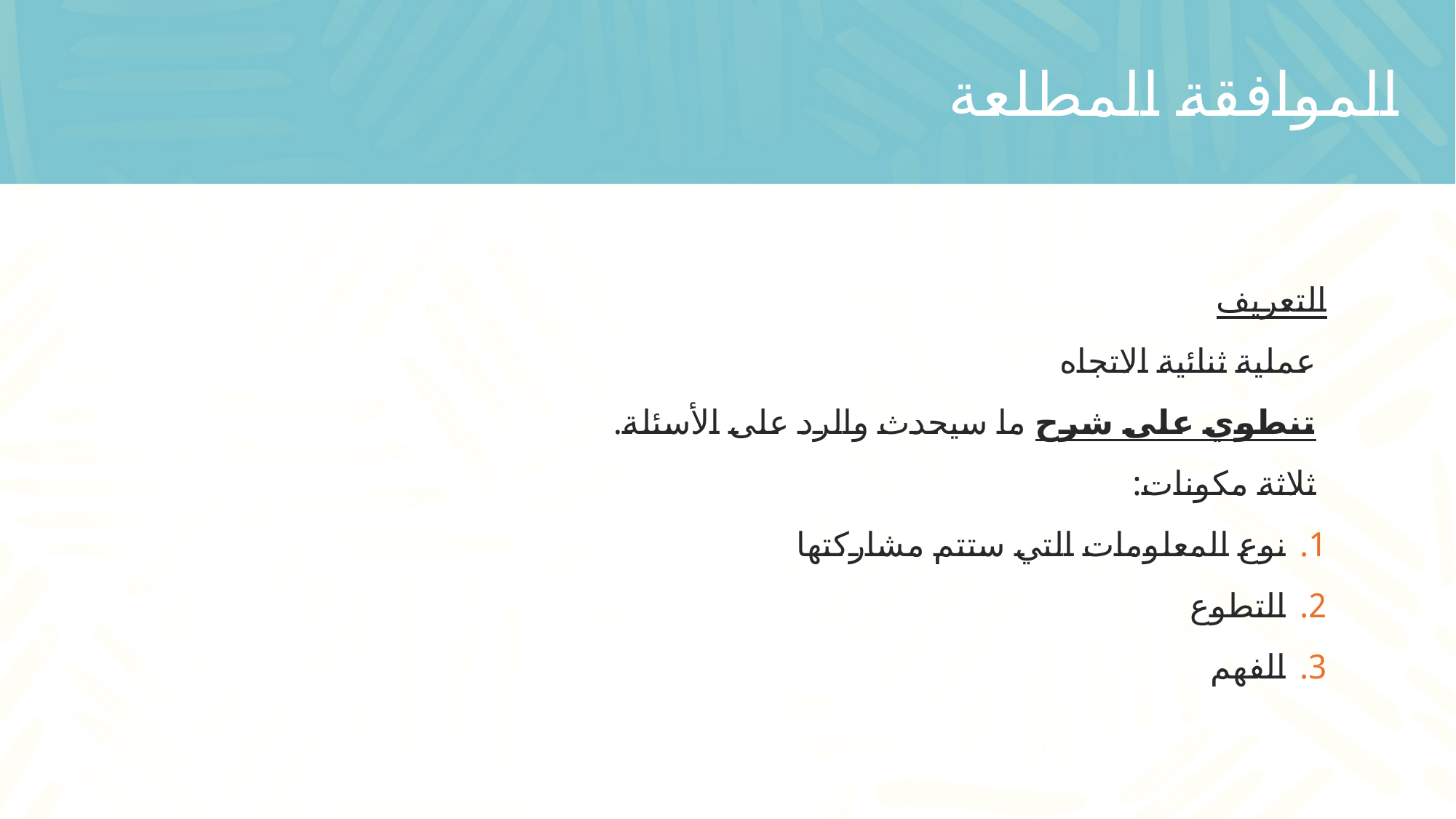

الموافقة المطلعة
التعريف
عملية ثنائية الاتجاه
تنطوي على شرح ما سيحدث والرد على الأسئلة.
ثلاثة مكونات:
نوع المعلومات التي ستتم مشاركتها
التطوع
الفهم